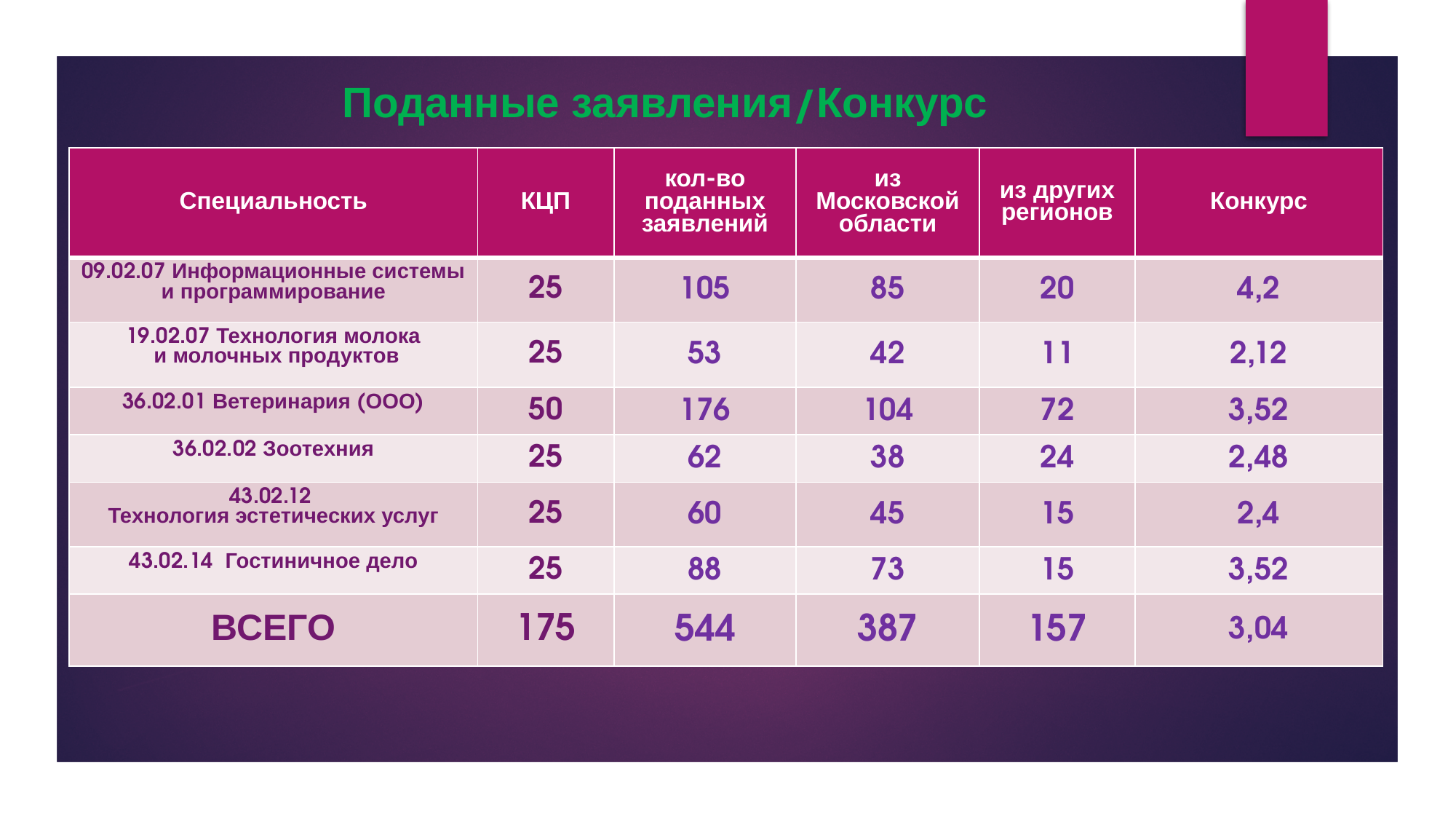

Поданные заявления/Конкурс
| Специальность | КЦП | кол-во поданных заявлений | из Московской области | из других регионов | Конкурс |
| --- | --- | --- | --- | --- | --- |
| 09.02.07 Информационные системы и программирование | 25 | 105 | 85 | 20 | 4,2 |
| 19.02.07 Технология молока и молочных продуктов | 25 | 53 | 42 | 11 | 2,12 |
| 36.02.01 Ветеринария (ООО) | 50 | 176 | 104 | 72 | 3,52 |
| 36.02.02 Зоотехния | 25 | 62 | 38 | 24 | 2,48 |
| 43.02.12 Технология эстетических услуг | 25 | 60 | 45 | 15 | 2,4 |
| 43.02.14 Гостиничное дело | 25 | 88 | 73 | 15 | 3,52 |
| ВСЕГО | 175 | 544 | 387 | 157 | 3,04 |